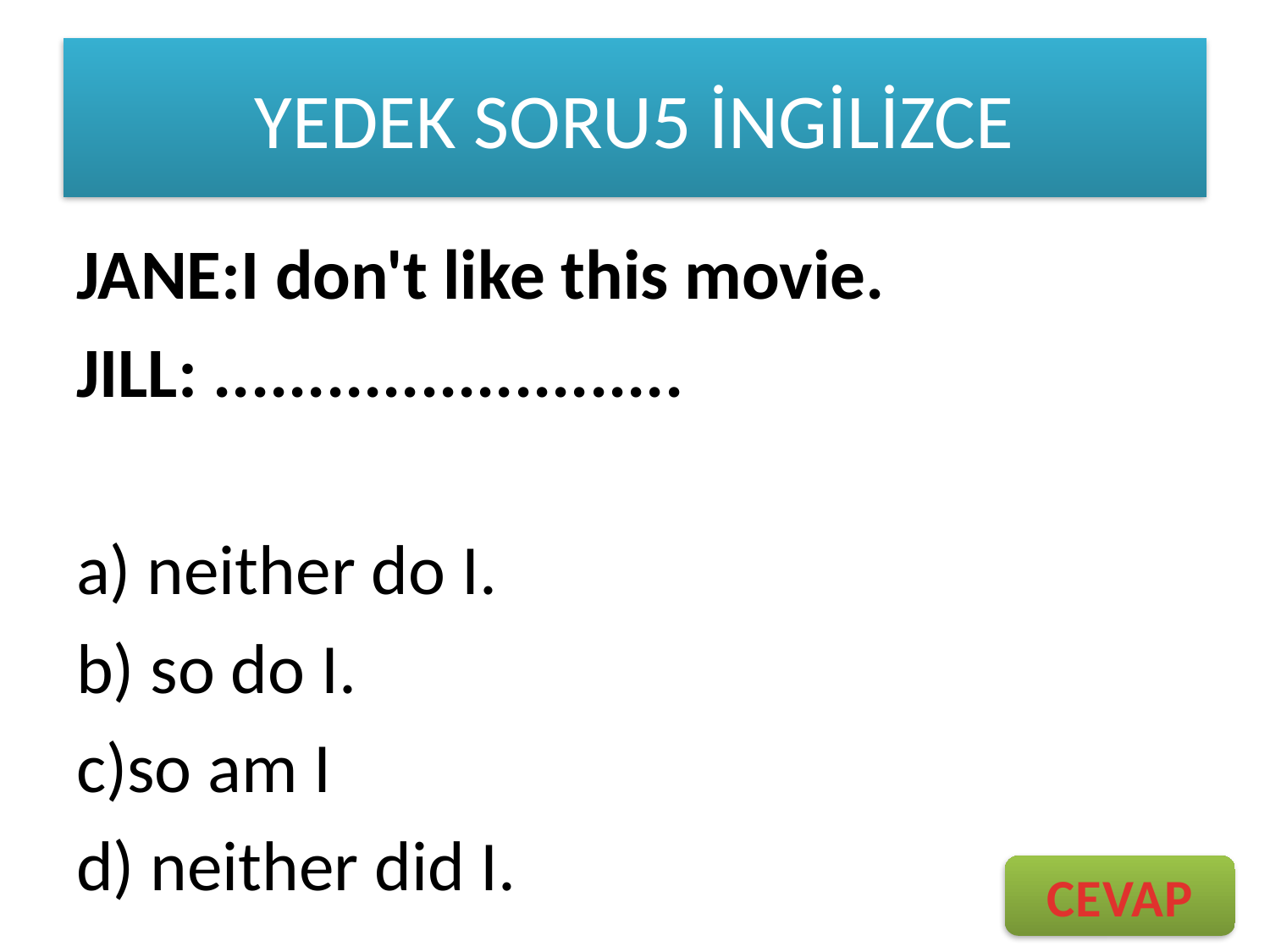

# YEDEK SORU5 İNGİLİZCE
JANE:I don't like this movie.
JILL: .........................

a) neither do I.
b) so do I.
c)so am I
d) neither did I.
CEVAP